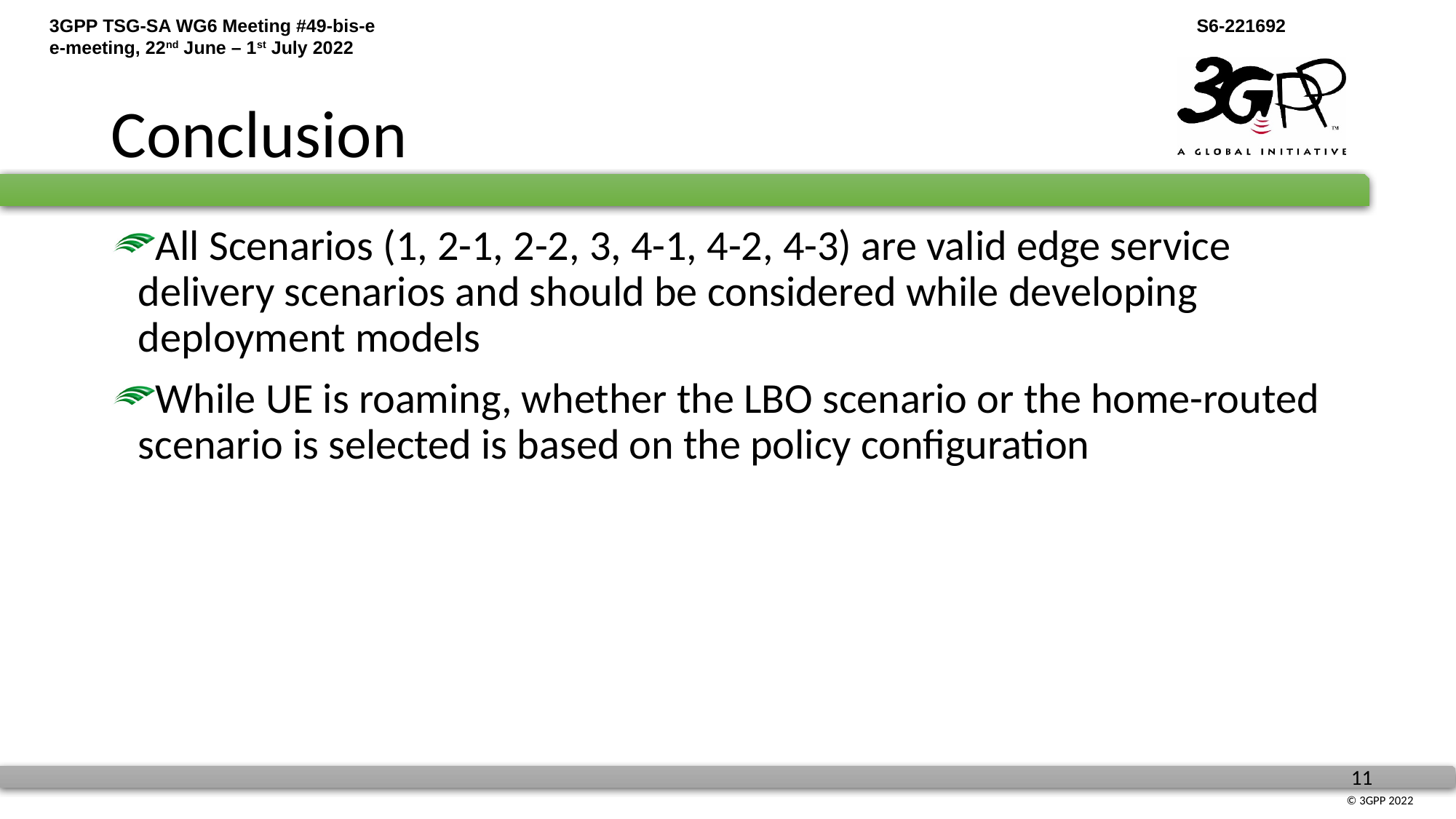

# Conclusion
All Scenarios (1, 2-1, 2-2, 3, 4-1, 4-2, 4-3) are valid edge service delivery scenarios and should be considered while developing deployment models
While UE is roaming, whether the LBO scenario or the home-routed scenario is selected is based on the policy configuration